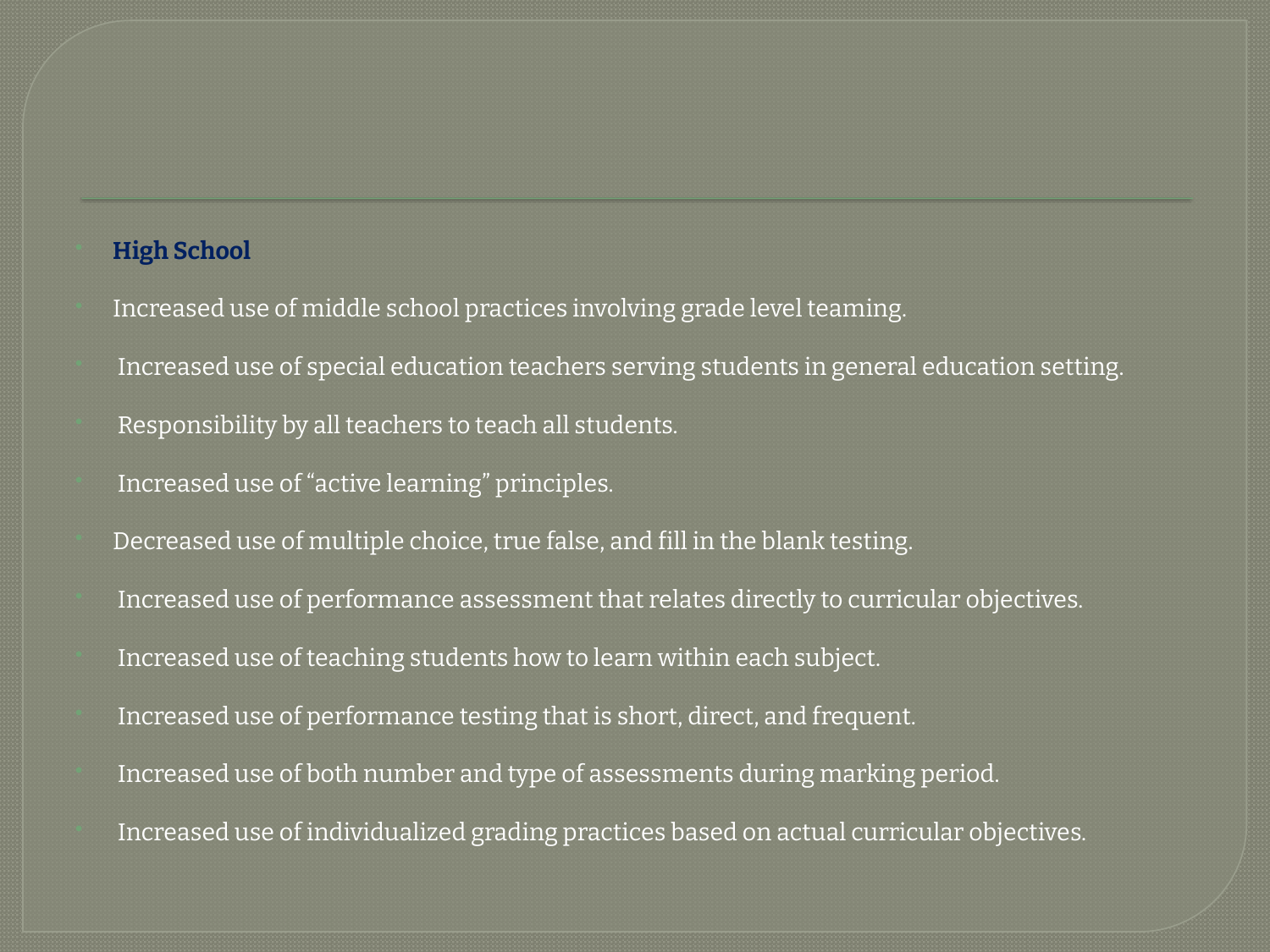

#
High School

Increased use of middle school practices involving grade level teaming.

 Increased use of special education teachers serving students in general education setting.

 Responsibility by all teachers to teach all students.

 Increased use of “active learning” principles.

Decreased use of multiple choice, true false, and fill in the blank testing.

 Increased use of performance assessment that relates directly to curricular objectives.

 Increased use of teaching students how to learn within each subject.

 Increased use of performance testing that is short, direct, and frequent.

 Increased use of both number and type of assessments during marking period.

 Increased use of individualized grading practices based on actual curricular objectives.